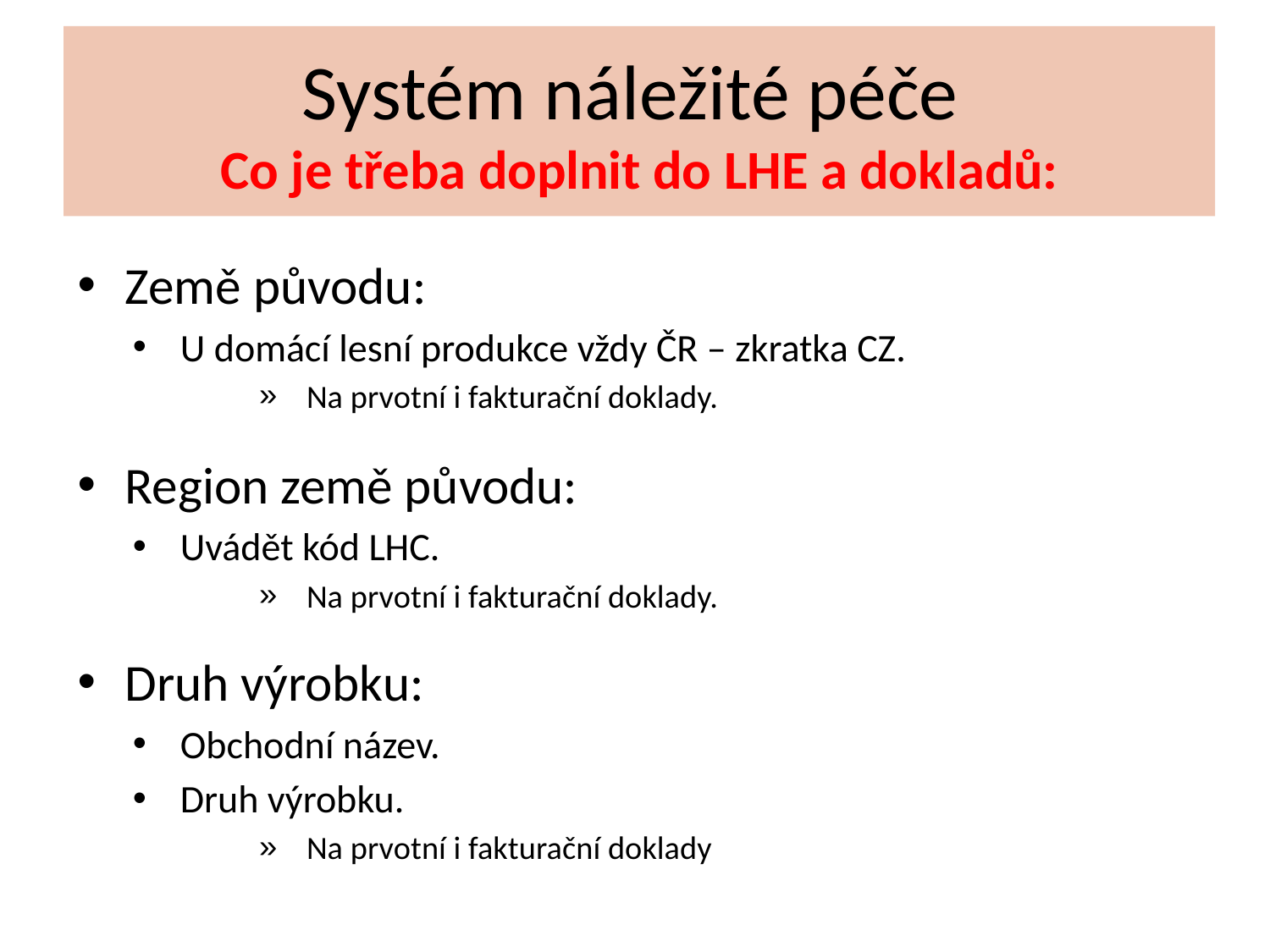

# Systém náležité péče Co je třeba doplnit do LHE a dokladů:
Země původu:
U domácí lesní produkce vždy ČR – zkratka CZ.
Na prvotní i fakturační doklady.

Region země původu:
Uvádět kód LHC.
Na prvotní i fakturační doklady.

Druh výrobku:
Obchodní název.
Druh výrobku.
Na prvotní i fakturační doklady